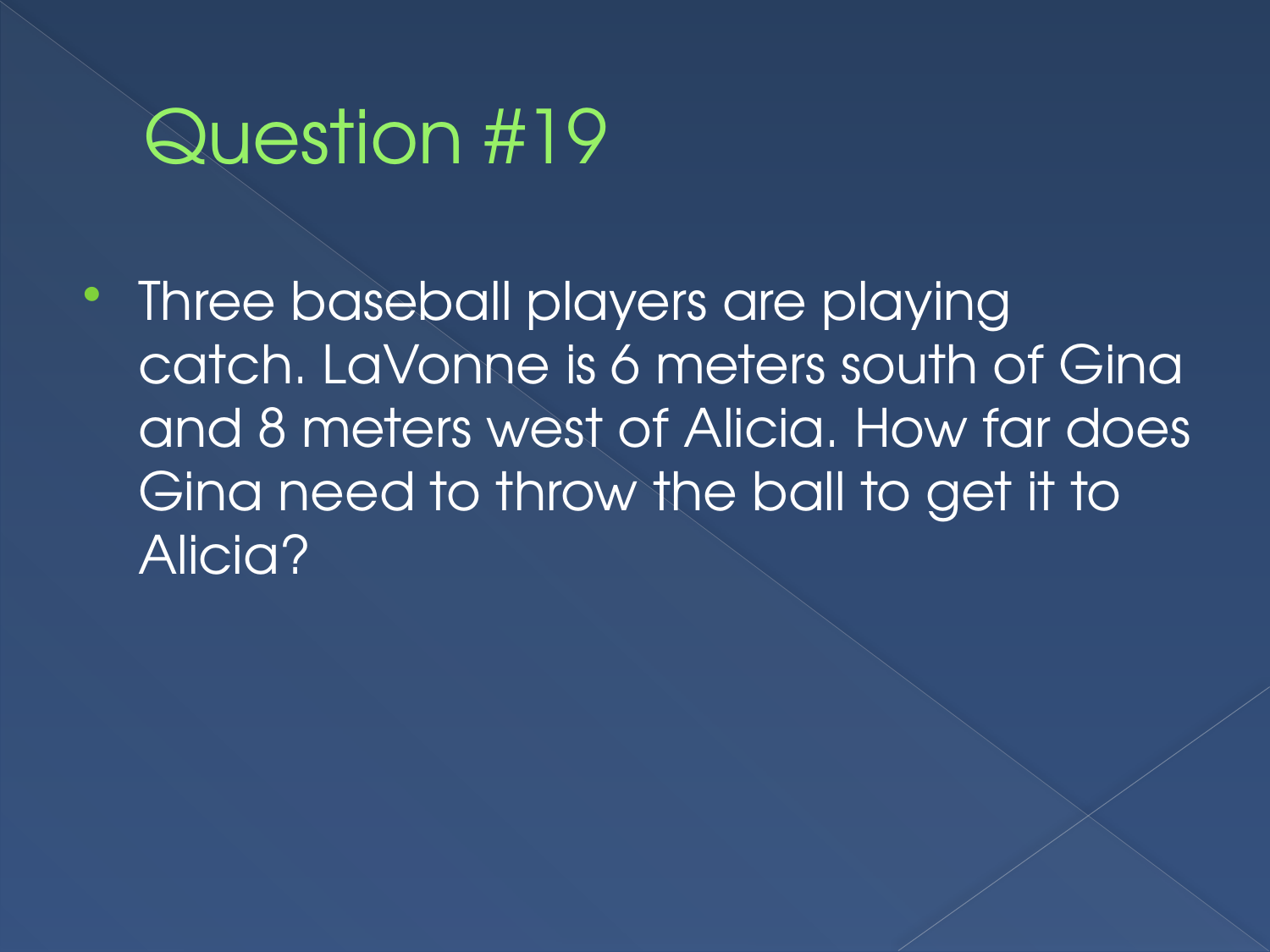

# Question #19
Three baseball players are playing catch. LaVonne is 6 meters south of Gina and 8 meters west of Alicia. How far does Gina need to throw the ball to get it to Alicia?